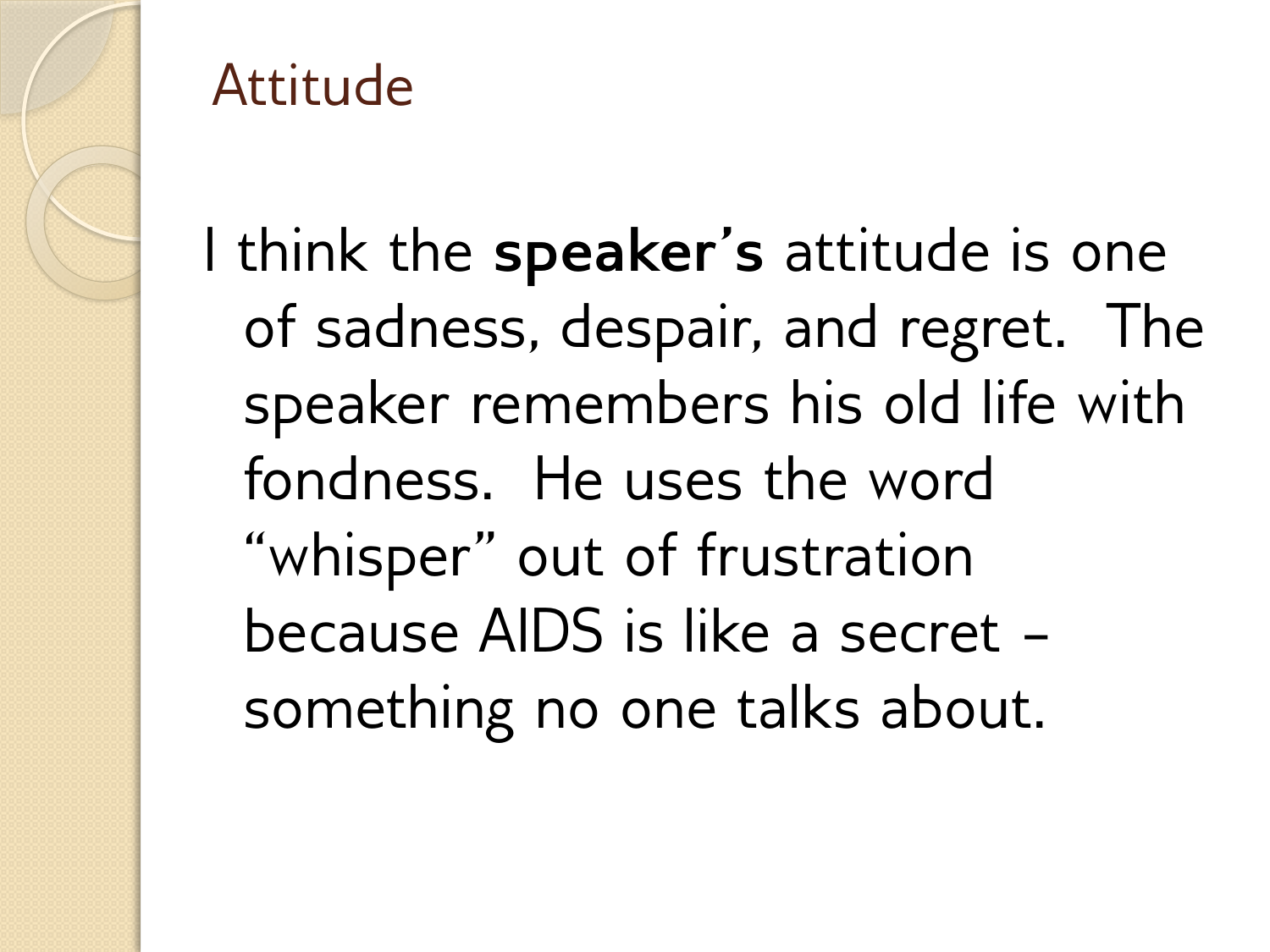

# Attitude
I think the speaker’s attitude is one of sadness, despair, and regret.  The speaker remembers his old life with fondness.  He uses the word “whisper” out of frustration because AIDS is like a secret – something no one talks about.